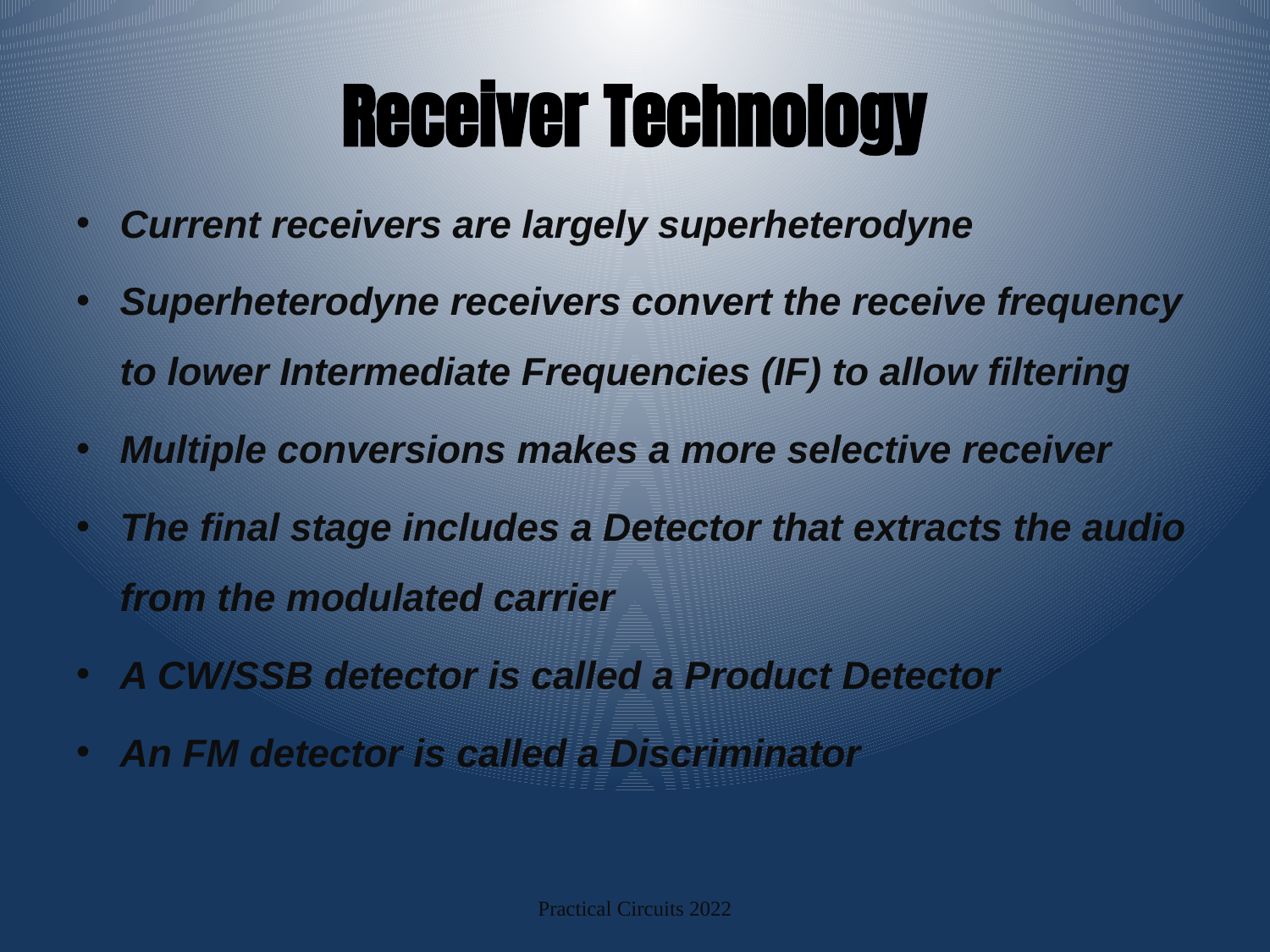

# Receiver Technology
Current receivers are largely superheterodyne
Superheterodyne receivers convert the receive frequency to lower Intermediate Frequencies (IF) to allow filtering
Multiple conversions makes a more selective receiver
The final stage includes a Detector that extracts the audio from the modulated carrier
A CW/SSB detector is called a Product Detector
An FM detector is called a Discriminator
Practical Circuits 2022